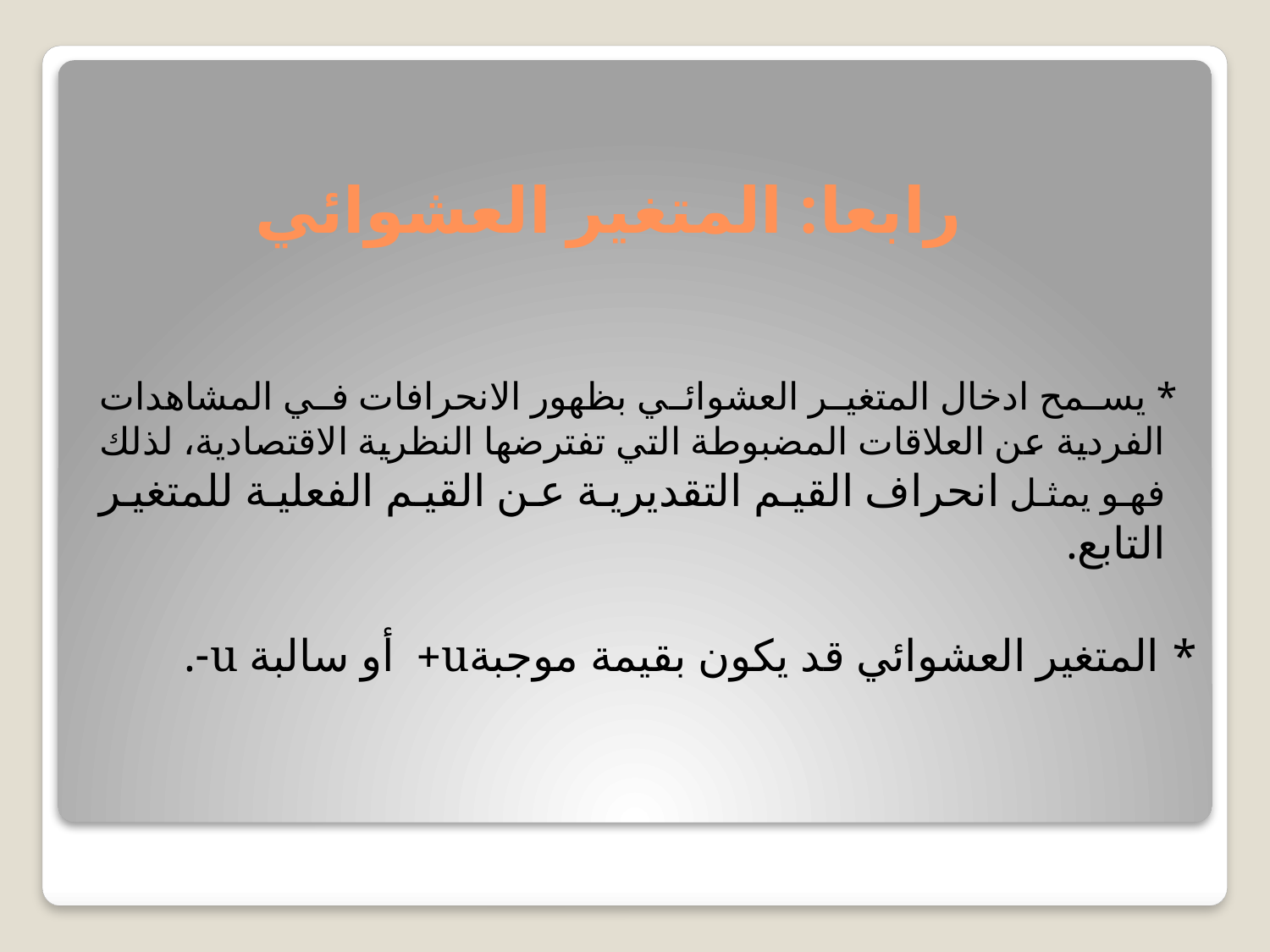

# رابعا: المتغير العشوائي
  * يسمح ادخال المتغير العشوائي بظهور الانحرافات في المشاهدات الفردية عن العلاقات المضبوطة التي تفترضها النظرية الاقتصادية، لذلك فهو يمثل انحراف القيم التقديرية عن القيم الفعلية للمتغير التابع.

* المتغير العشوائي قد يكون بقيمة موجبةu+  أو سالبة u-.